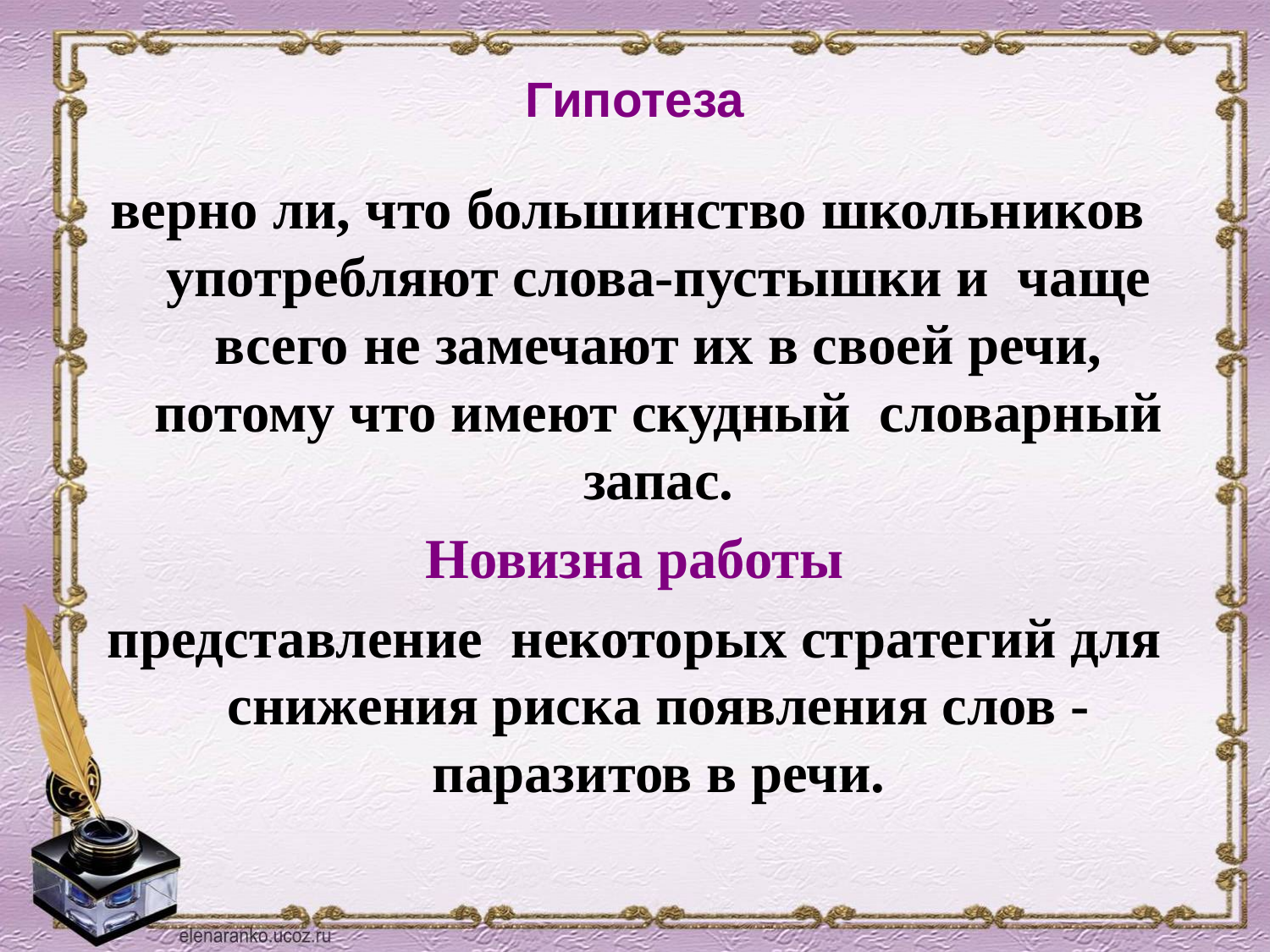

Гипотеза
верно ли, что большинство школьников  употребляют слова-пустышки и  чаще всего не замечают их в своей речи, потому что имеют скудный  словарный запас.
 Новизна работы
представление  некоторых стратегий для снижения риска появления слов - паразитов в речи.